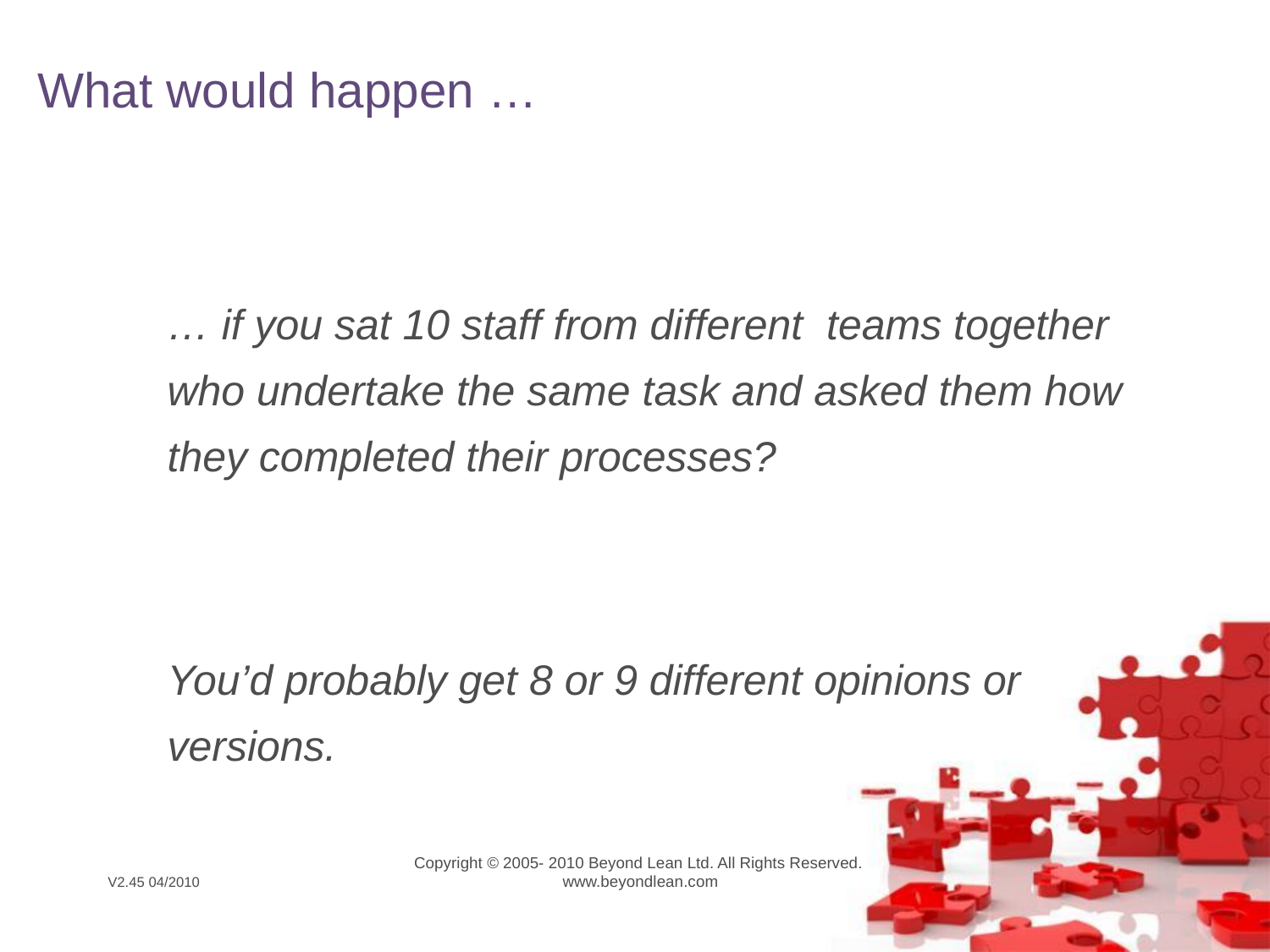

What would happen …
… if you sat 10 staff from different  teams together who undertake the same task and asked them how they completed their processes?

You’d probably get 8 or 9 different opinions or versions.